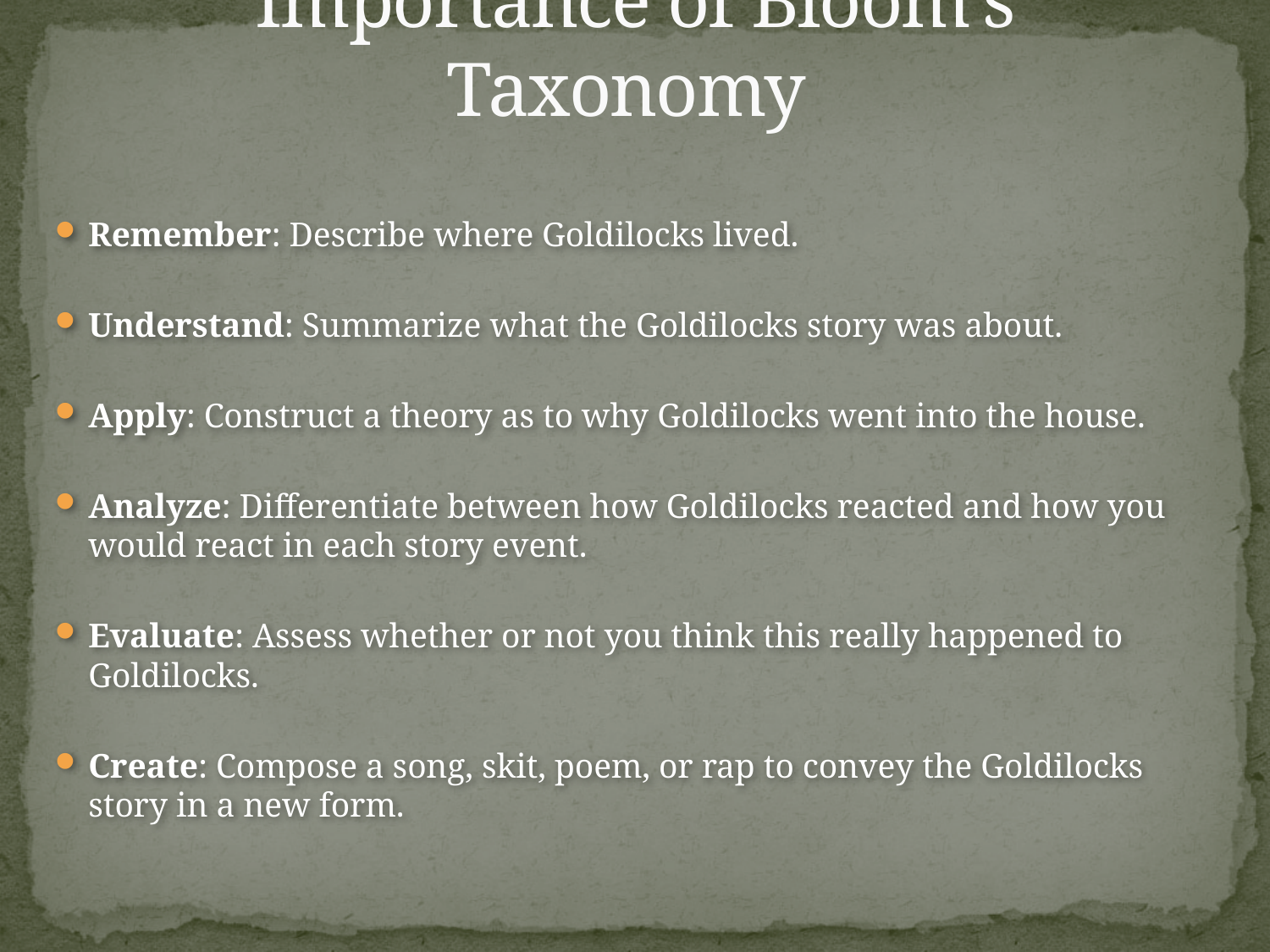

# Importance of Bloom’s Taxonomy

Remember: Describe where Goldilocks lived.

Understand: Summarize what the Goldilocks story was about.

Apply: Construct a theory as to why Goldilocks went into the house.

Analyze: Differentiate between how Goldilocks reacted and how you would react in each story event.

Evaluate: Assess whether or not you think this really happened to Goldilocks.

Create: Compose a song, skit, poem, or rap to convey the Goldilocks story in a new form.